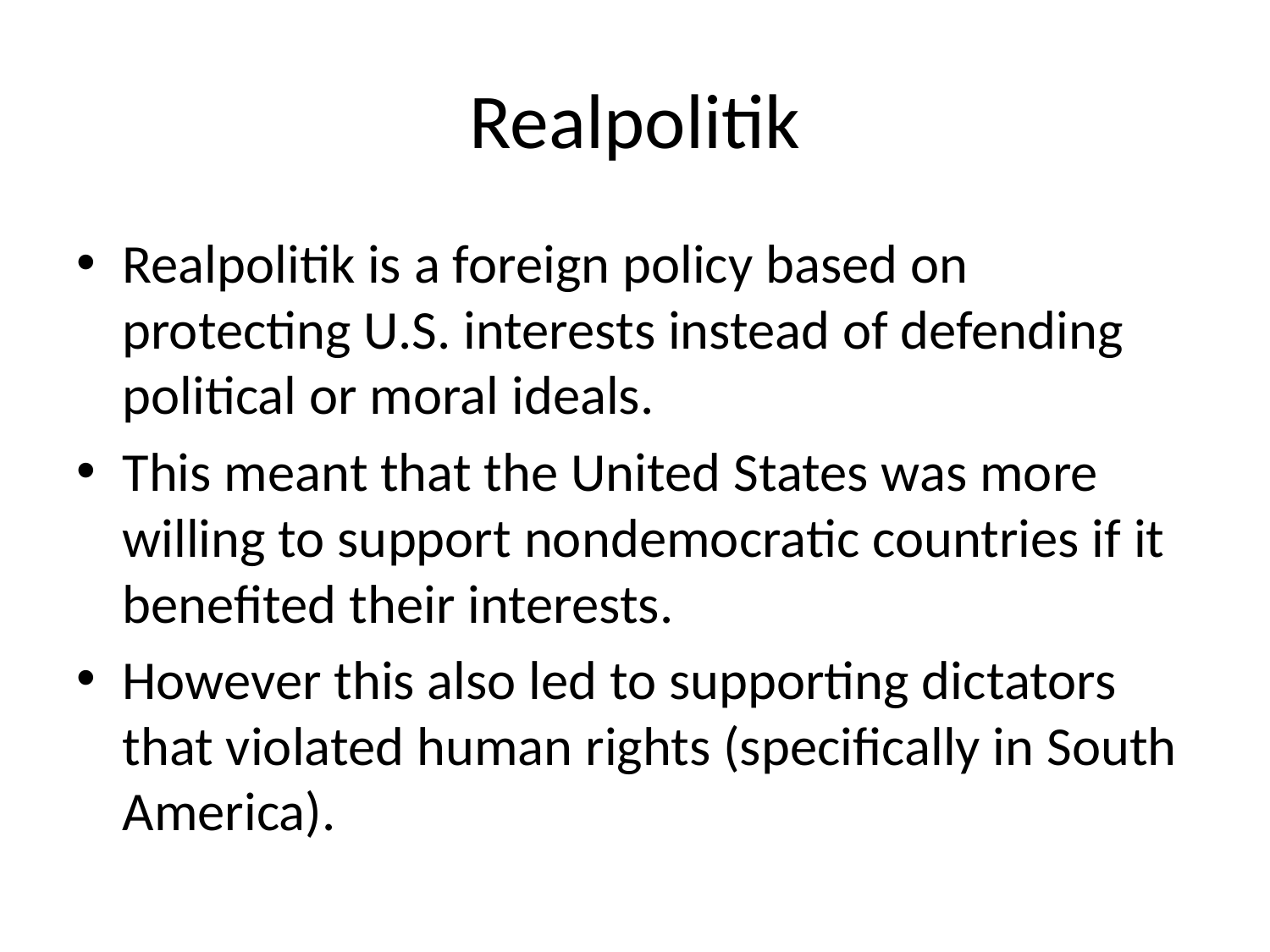

# Realpolitik
Realpolitik is a foreign policy based on protecting U.S. interests instead of defending political or moral ideals.
This meant that the United States was more willing to support nondemocratic countries if it benefited their interests.
However this also led to supporting dictators that violated human rights (specifically in South America).